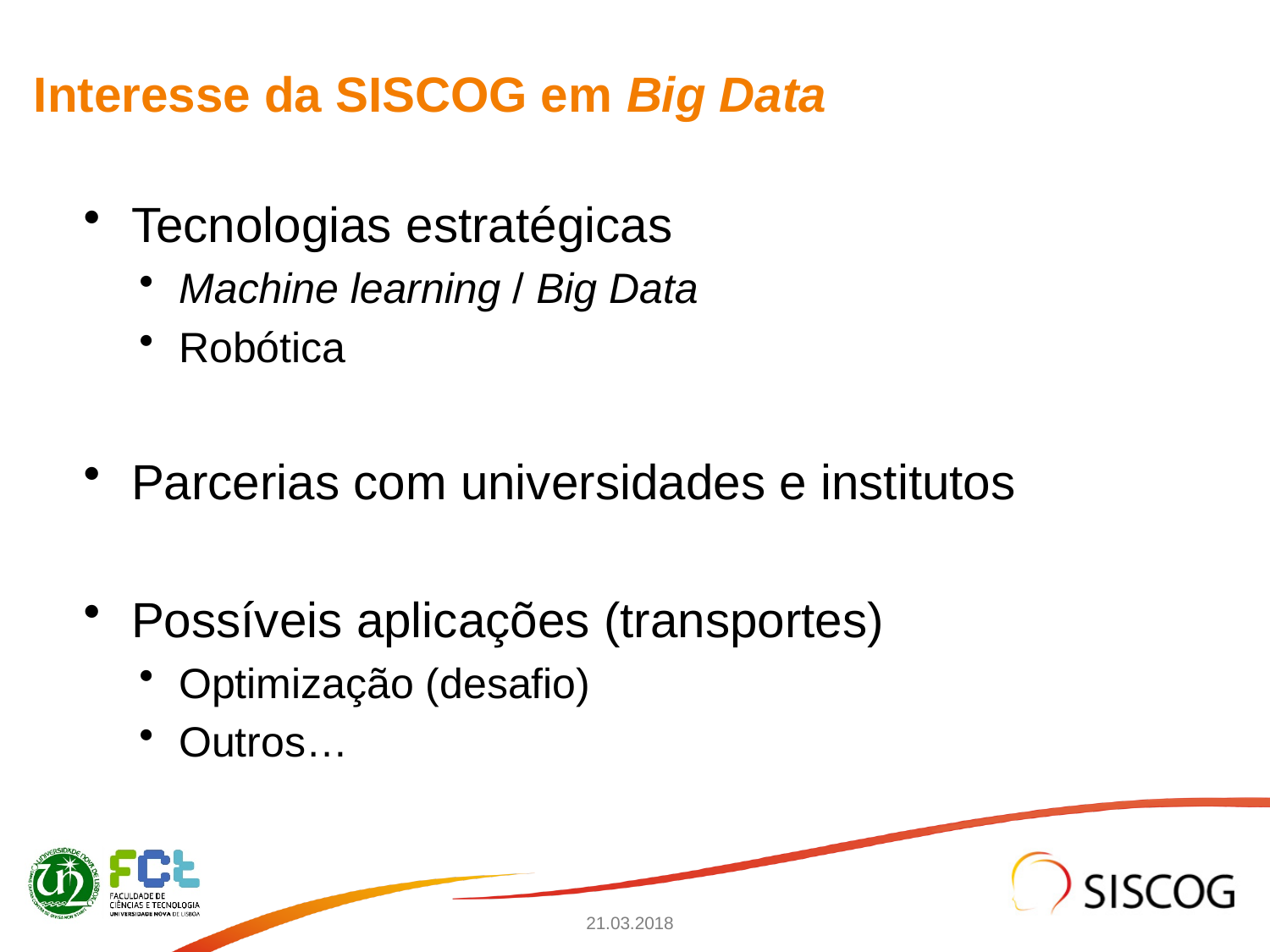

Interesse da SISCOG em Big Data

Tecnologias estratégicas
Machine learning / Big Data
Robótica

Parcerias com universidades e institutos

Possíveis aplicações (transportes)
Optimização (desafio)
Outros…